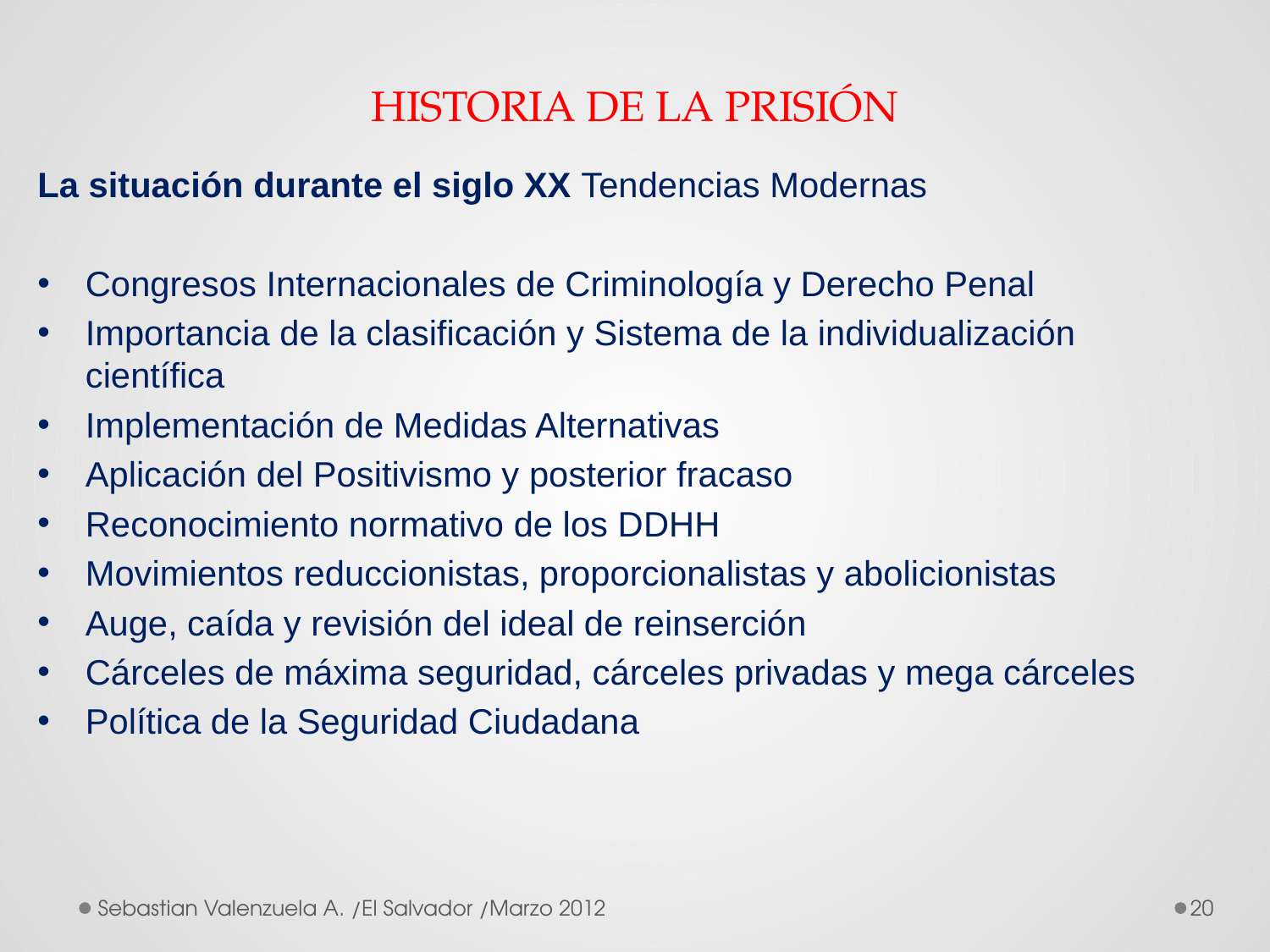

# HISTORIA DE LA PRISIÓN
La situación durante el siglo XX Tendencias Modernas

Congresos Internacionales de Criminología y Derecho Penal
Importancia de la clasificación y Sistema de la individualización científica
Implementación de Medidas Alternativas
Aplicación del Positivismo y posterior fracaso
Reconocimiento normativo de los DDHH
Movimientos reduccionistas, proporcionalistas y abolicionistas
Auge, caída y revisión del ideal de reinserción
Cárceles de máxima seguridad, cárceles privadas y mega cárceles
Política de la Seguridad Ciudadana

Sebastian Valenzuela A. /El Salvador /Marzo 2012
20